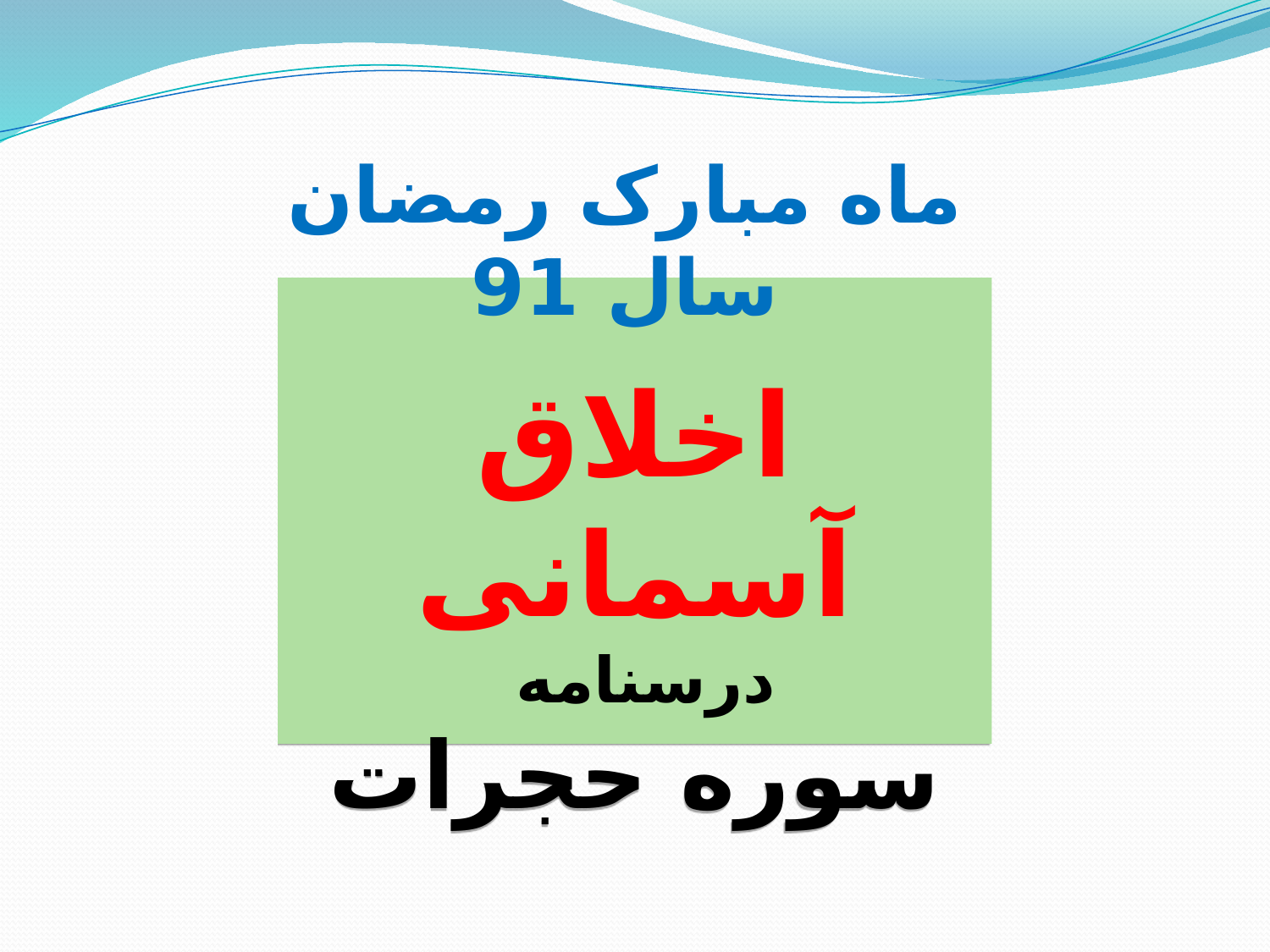

ماه مبارک رمضان سال 91

اخلاق آسمانی
درسنامه
سوره حجرات